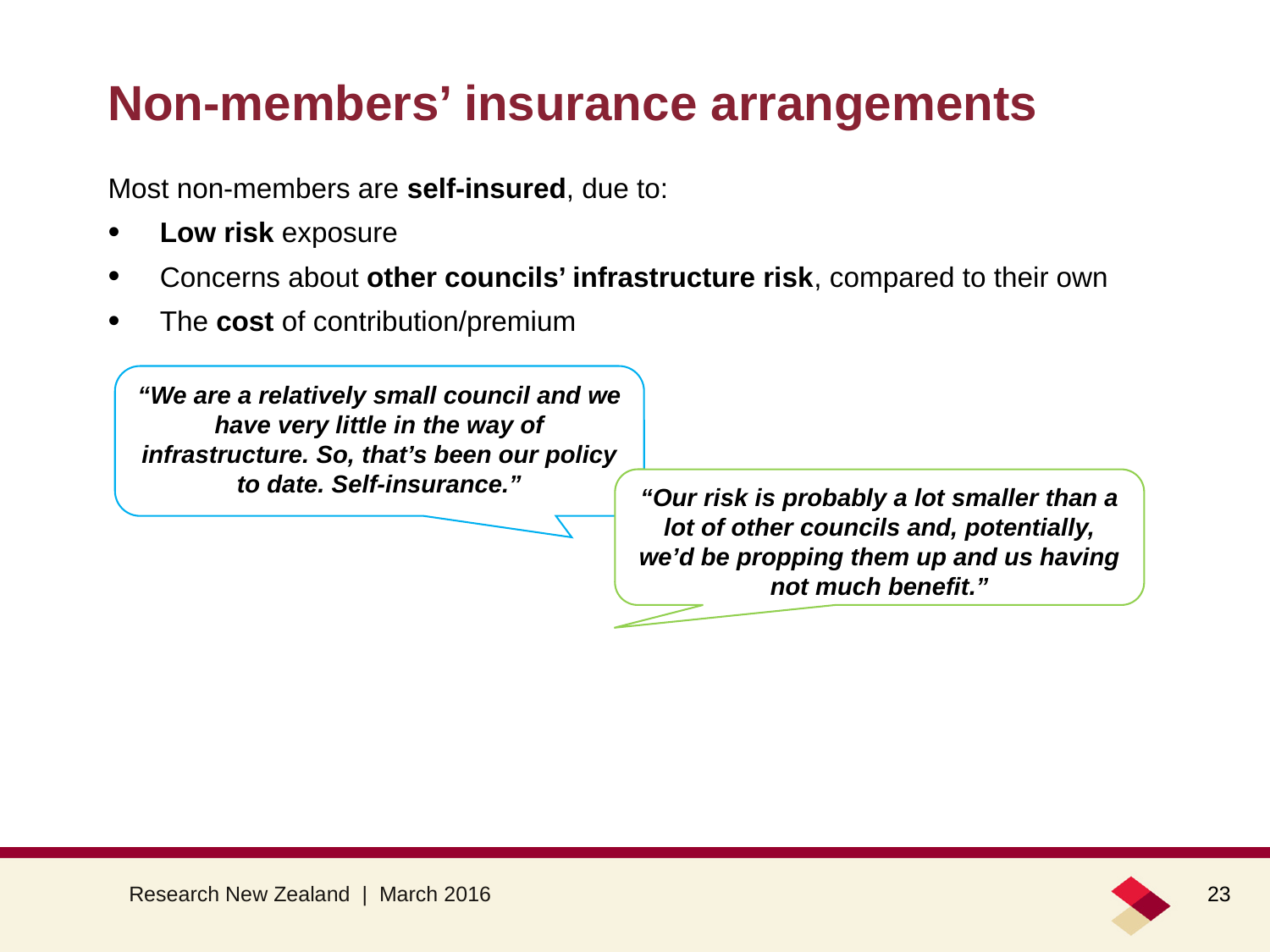

# Non-members’ insurance arrangements
Most non-members are self-insured, due to:
Low risk exposure
Concerns about other councils’ infrastructure risk, compared to their own
The cost of contribution/premium

“We are a relatively small council and we have very little in the way of infrastructure. So, that’s been our policy to date. Self-insurance.”
“Our risk is probably a lot smaller than a lot of other councils and, potentially, we’d be propping them up and us having not much benefit.”